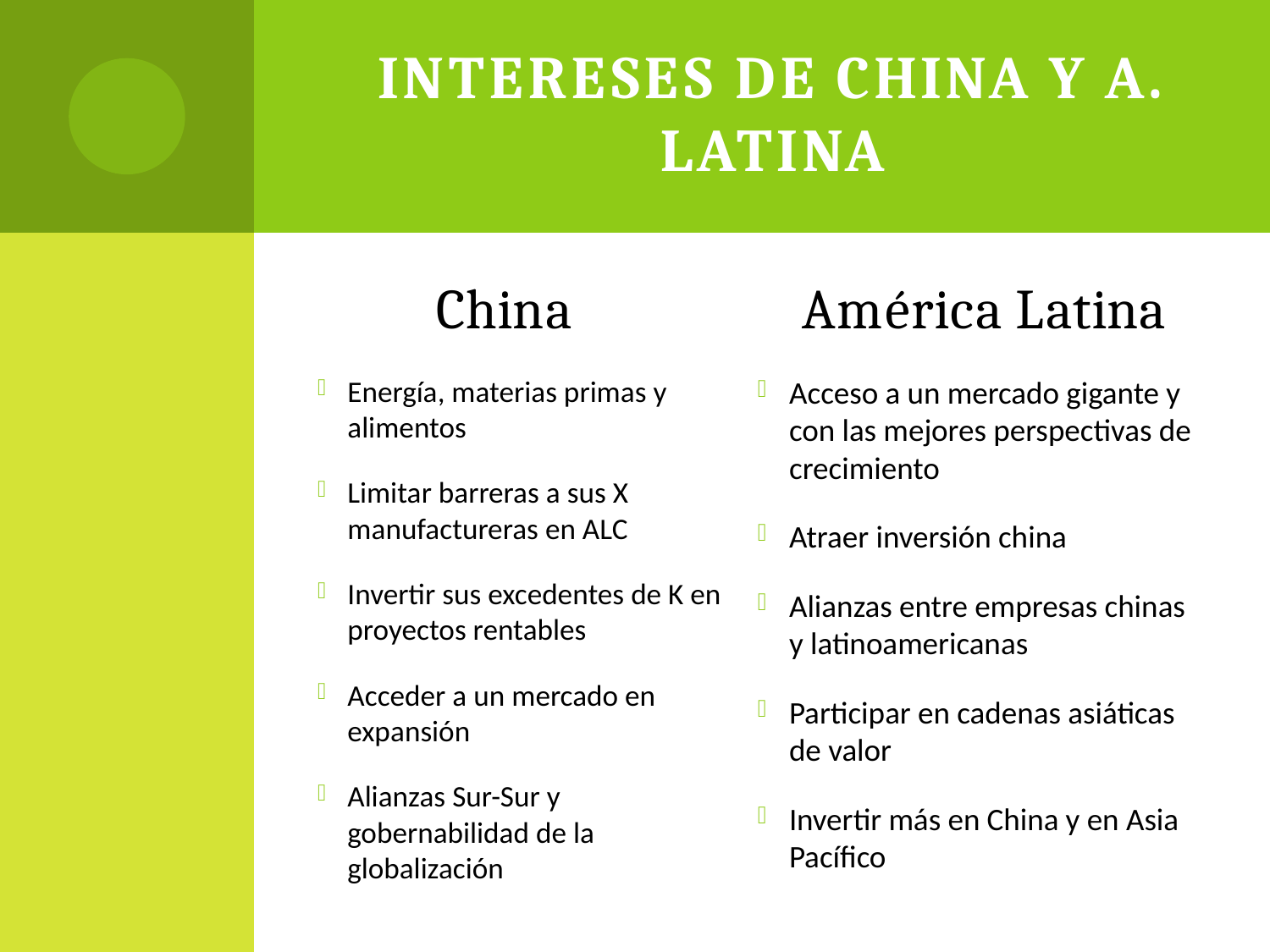

# Intereses de China y A. Latina
América Latina
	China
Energía, materias primas y alimentos
Limitar barreras a sus X manufactureras en ALC
Invertir sus excedentes de K en proyectos rentables
Acceder a un mercado en expansión
Alianzas Sur-Sur y gobernabilidad de la globalización

Acceso a un mercado gigante y con las mejores perspectivas de crecimiento
Atraer inversión china
Alianzas entre empresas chinas y latinoamericanas
Participar en cadenas asiáticas de valor
Invertir más en China y en Asia Pacífico